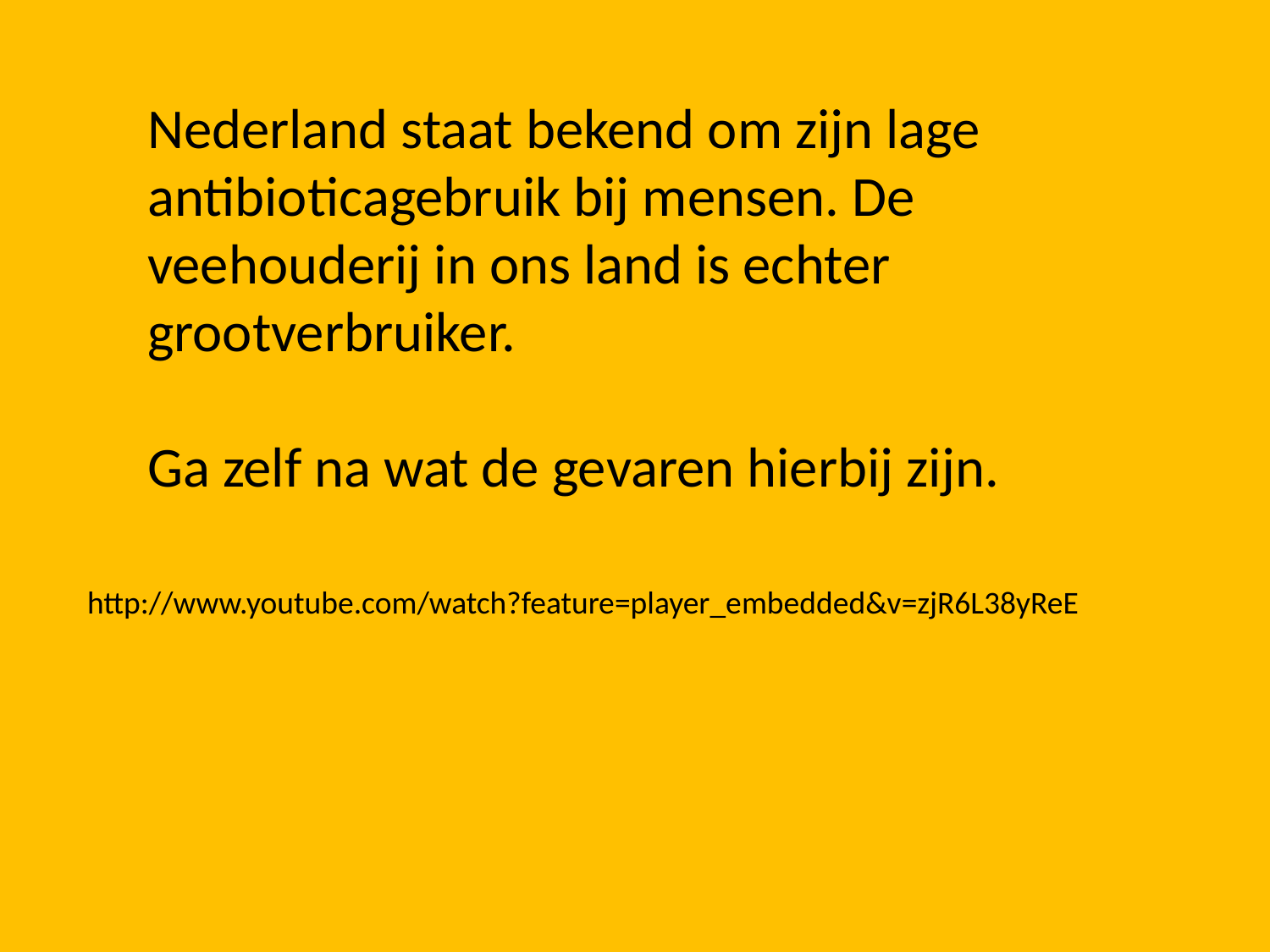

Nederland staat bekend om zijn lage antibioticagebruik bij mensen. De veehouderij in ons land is echter grootverbruiker.

Ga zelf na wat de gevaren hierbij zijn.
http://www.youtube.com/watch?feature=player_embedded&v=zjR6L38yReE